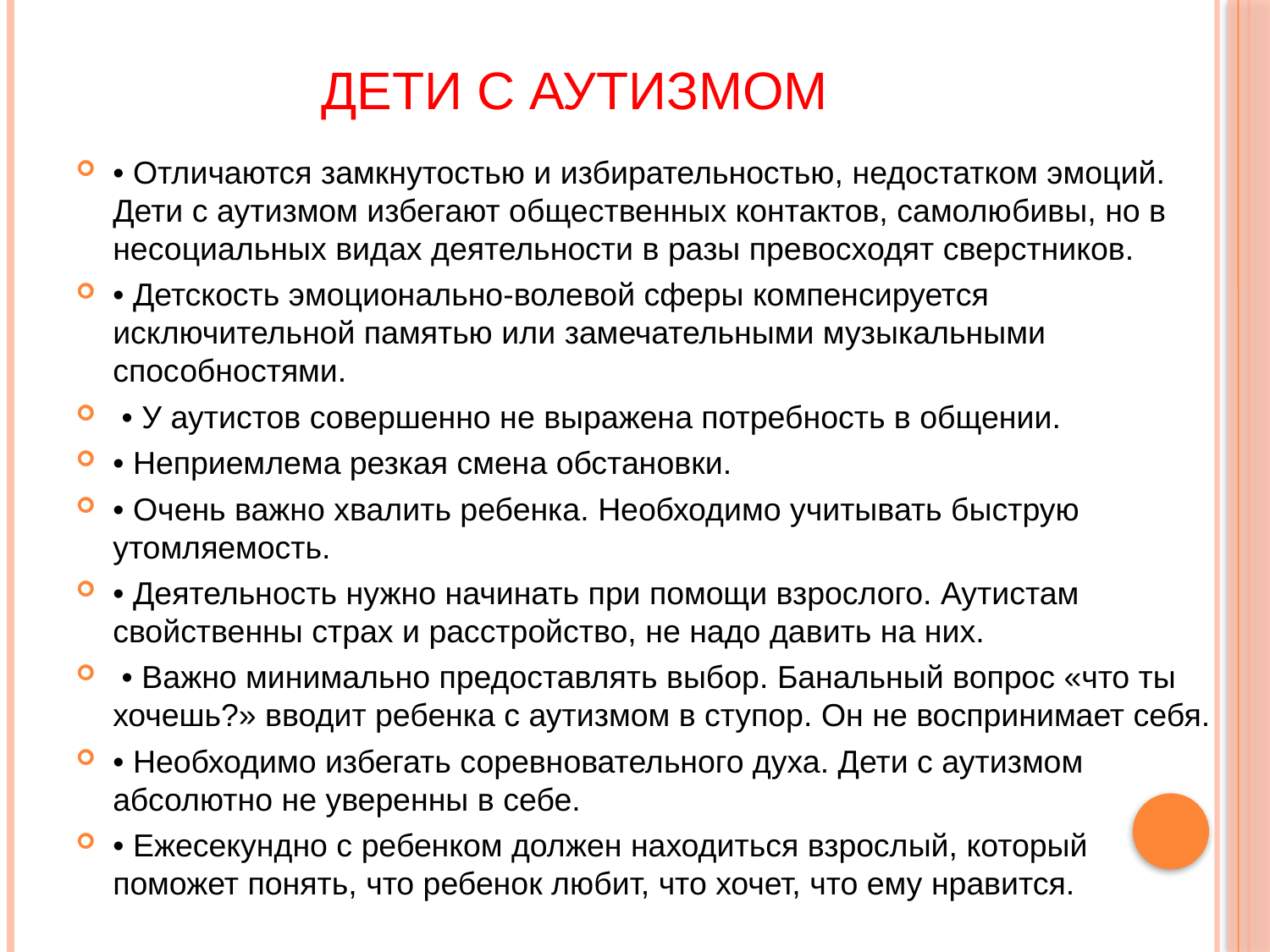

# Дети с аутизмом
• Отличаются замкнутостью и избирательностью, недостатком эмоций. Дети с аутизмом избегают общественных контактов, самолюбивы, но в несоциальных видах деятельности в разы превосходят сверстников.
• Детскость эмоционально-волевой сферы компенсируется исключительной памятью или замечательными музыкальными способностями.
 • У аутистов совершенно не выражена потребность в общении.
• Неприемлема резкая смена обстановки.
• Очень важно хвалить ребенка. Необходимо учитывать быструю утомляемость.
• Деятельность нужно начинать при помощи взрослого. Аутистам свойственны страх и расстройство, не надо давить на них.
 • Важно минимально предоставлять выбор. Банальный вопрос «что ты хочешь?» вводит ребенка с аутизмом в ступор. Он не воспринимает себя.
• Необходимо избегать соревновательного духа. Дети с аутизмом абсолютно не уверенны в себе.
• Ежесекундно с ребенком должен находиться взрослый, который поможет понять, что ребенок любит, что хочет, что ему нравится.